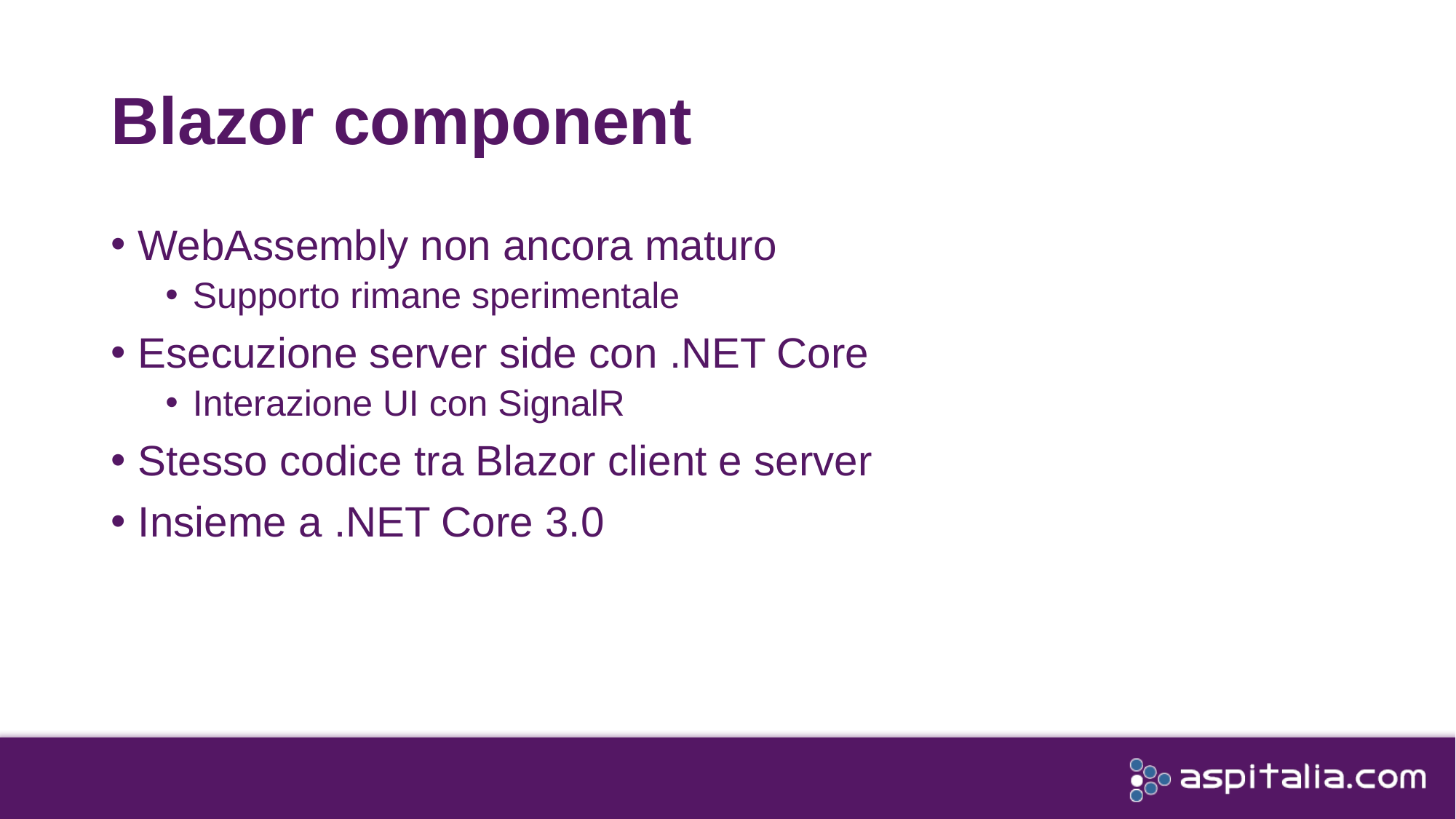

# Blazor component
WebAssembly non ancora maturo
Supporto rimane sperimentale
Esecuzione server side con .NET Core
Interazione UI con SignalR
Stesso codice tra Blazor client e server
Insieme a .NET Core 3.0